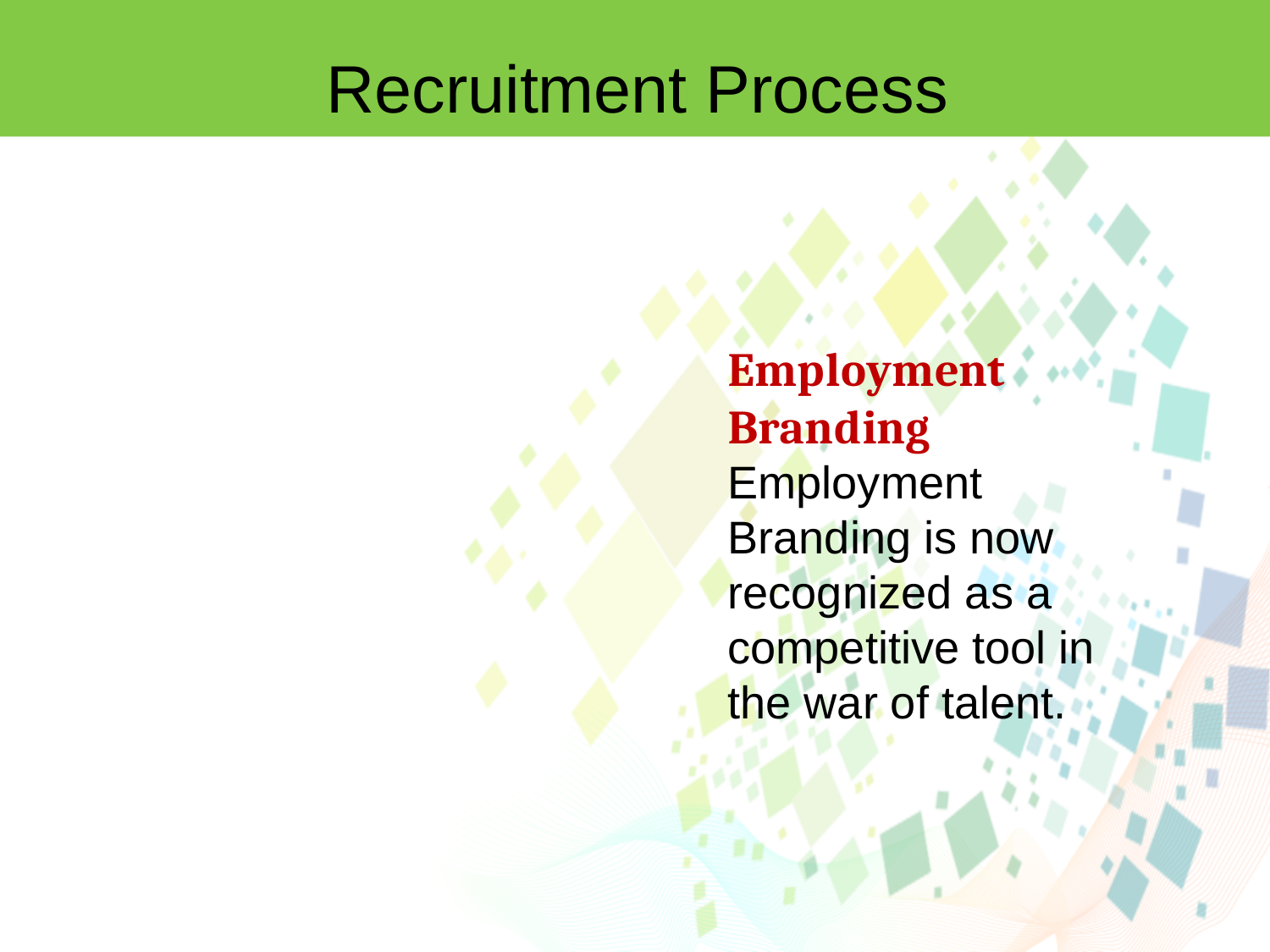

Recruitment Process
Employment Branding
Employment Branding is now recognized as a competitive tool in the war of talent.